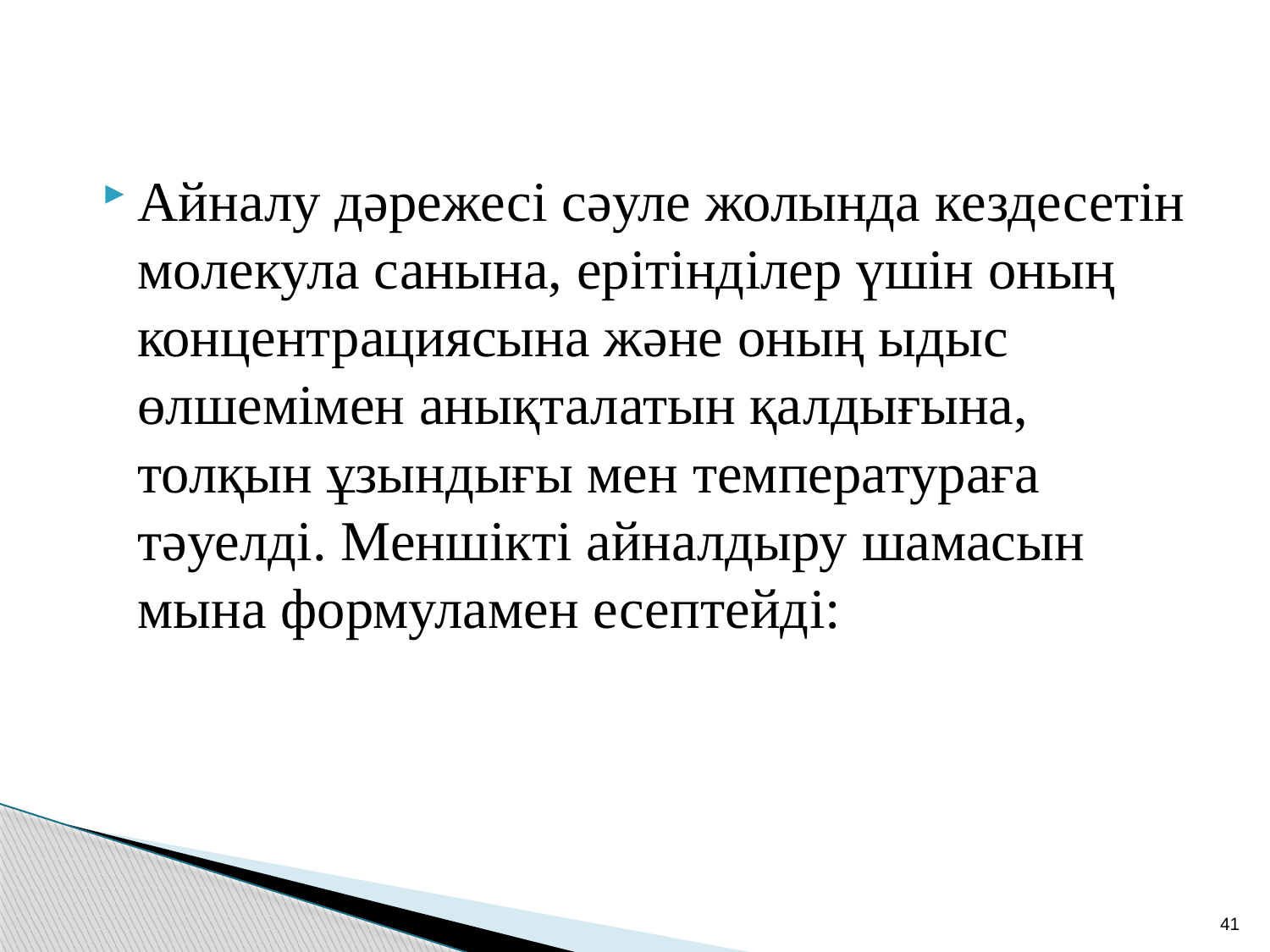

Айналу дәрежесі сәуле жолында кездесетін молекула санына, ерітінділер үшін оның концентрациясына және оның ыдыс өлшемімен анықталатын қалдығына, толқын ұзындығы мен температураға тәуелді. Меншікті айналдыру шамасын мына формуламен есептейді:
41